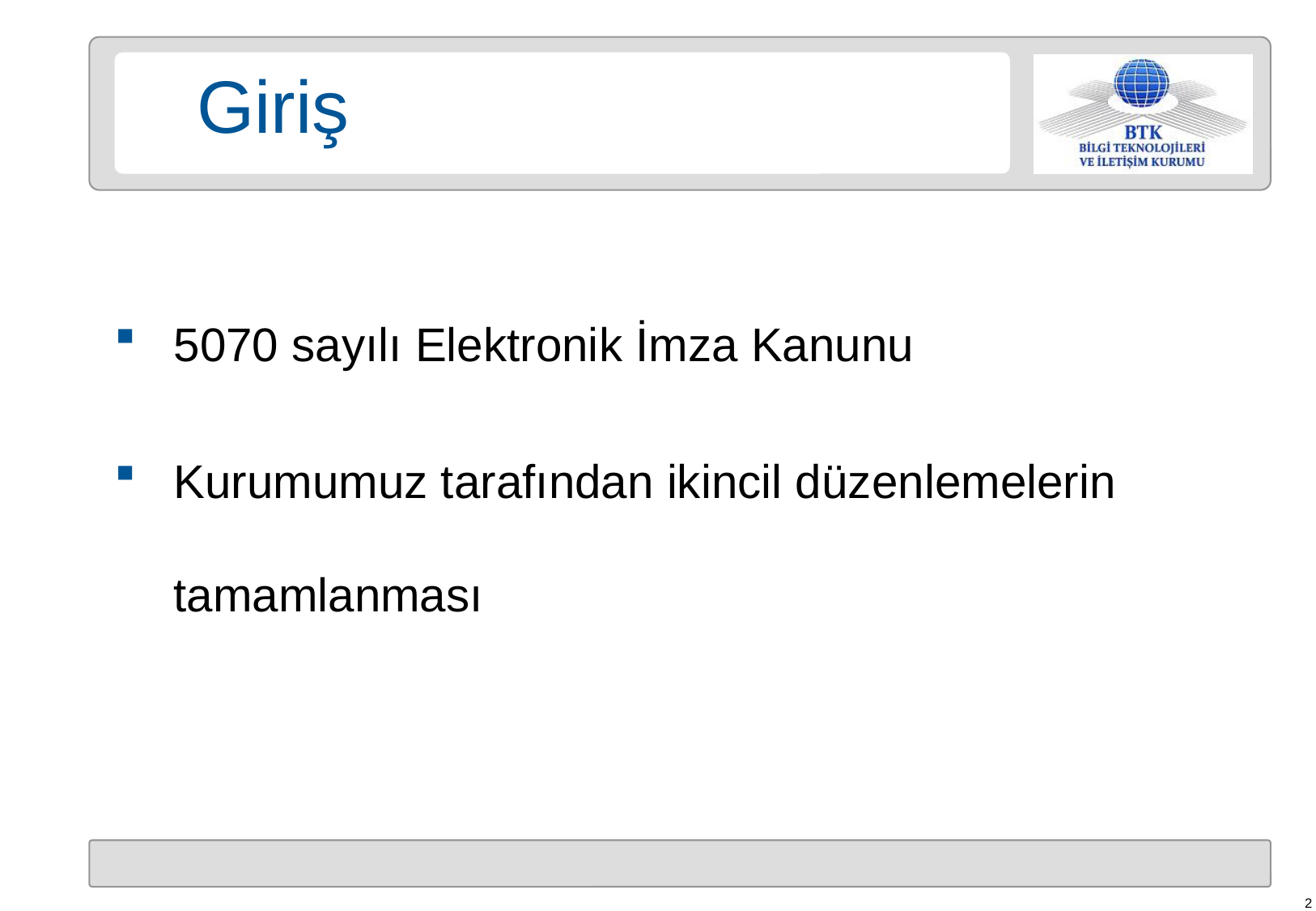

Giriş
5070 sayılı Elektronik İmza Kanunu
Kurumumuz tarafından ikincil düzenlemelerin tamamlanması